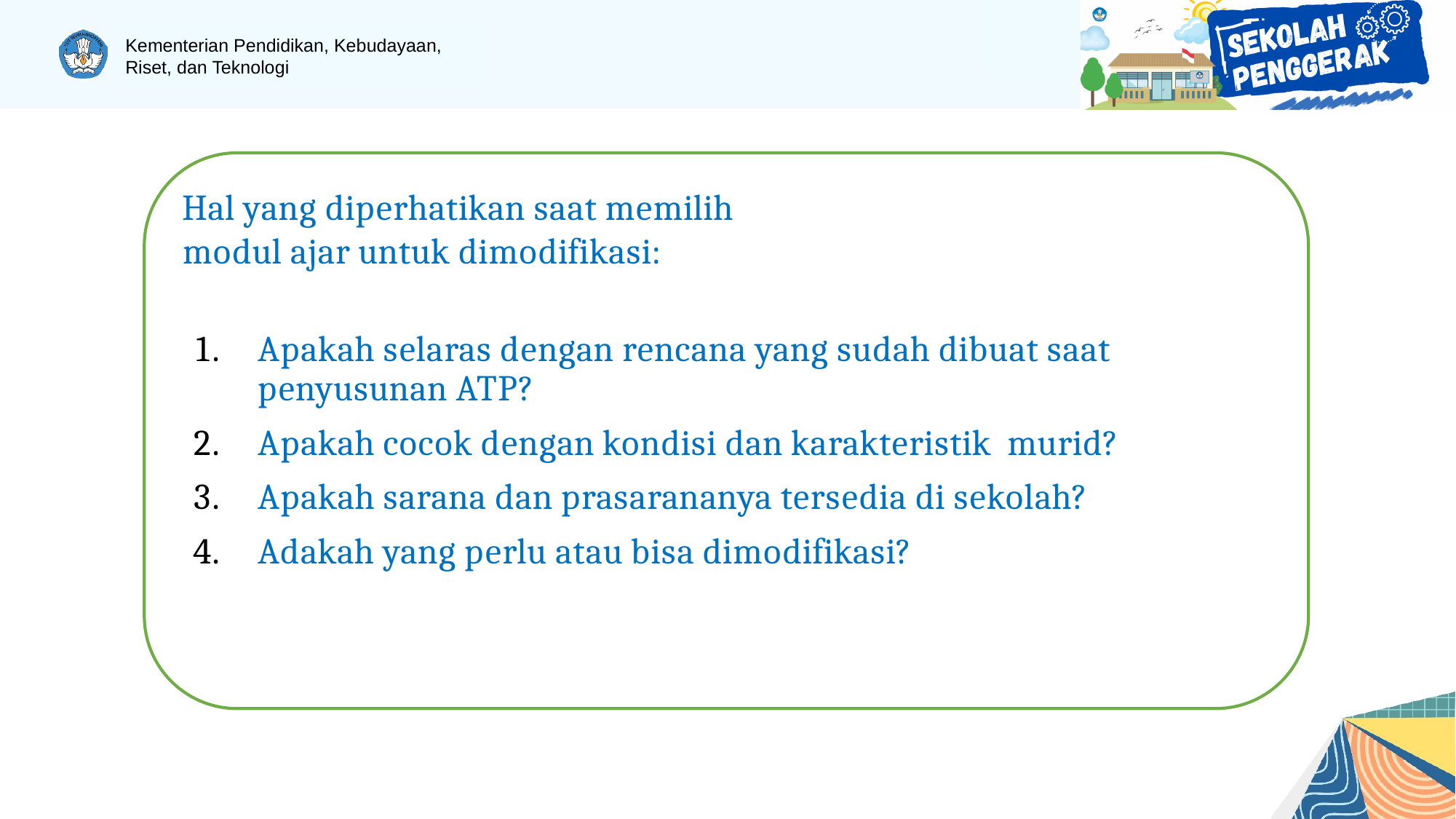

Hal yang diperhatikan saat memilih
modul ajar untuk dimodifikasi:

Apakah selaras dengan rencana yang sudah dibuat saat penyusunan ATP?
Apakah cocok dengan kondisi dan karakteristik  murid?
Apakah sarana dan prasarananya tersedia di sekolah?
Adakah yang perlu atau bisa dimodifikasi?